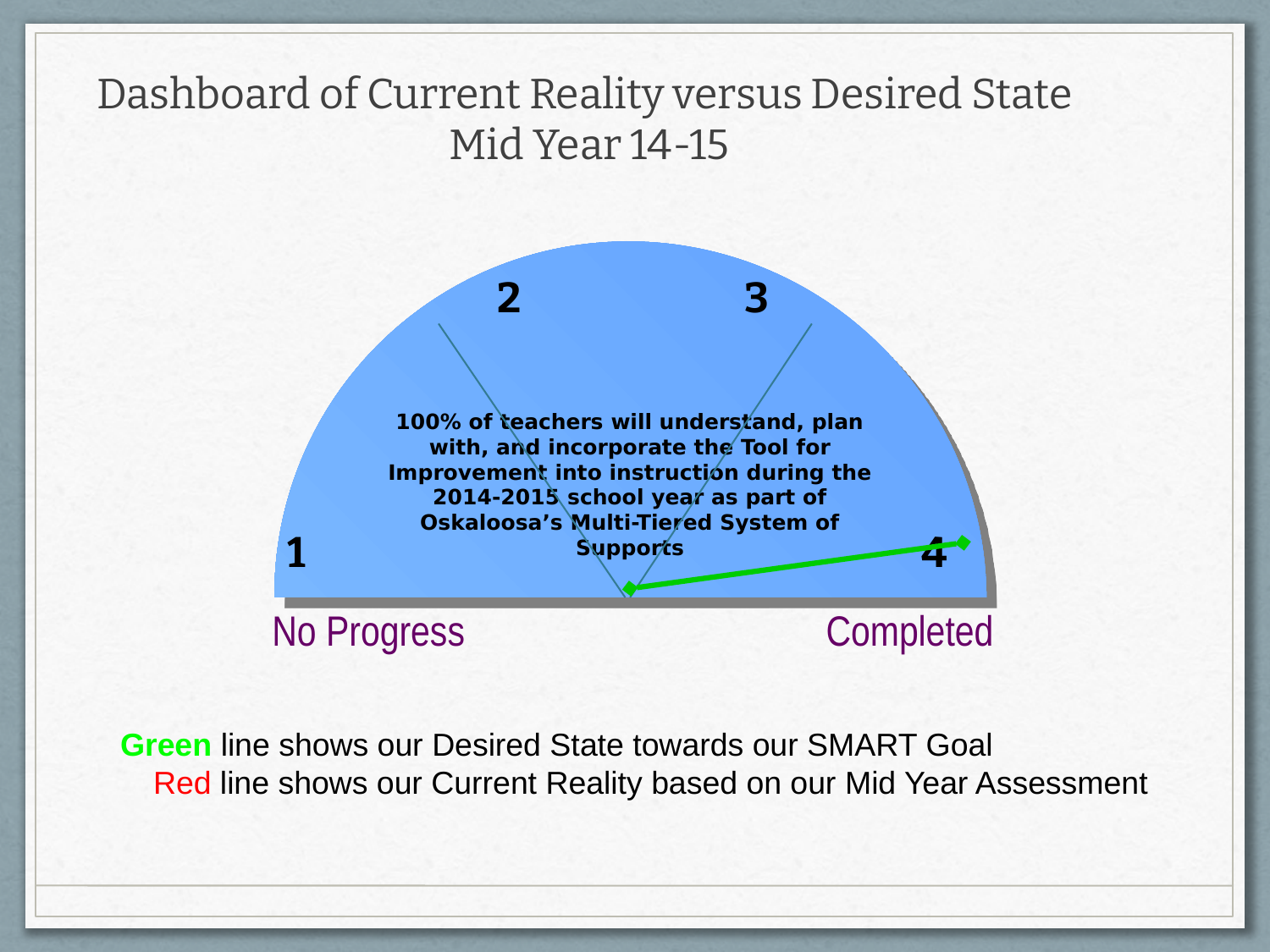

Dashboard of Current Reality versus Desired State
Mid Year 14-15

100% of teachers will understand, plan with, and incorporate the Tool for Improvement into instruction during the 2014-2015 school year as part of Oskaloosa’s Multi-Tiered System of Supports
No Progress
Completed
2
3
1
4

  Green line shows our Desired State towards our SMART Goal
Red line shows our Current Reality based on our Mid Year Assessment